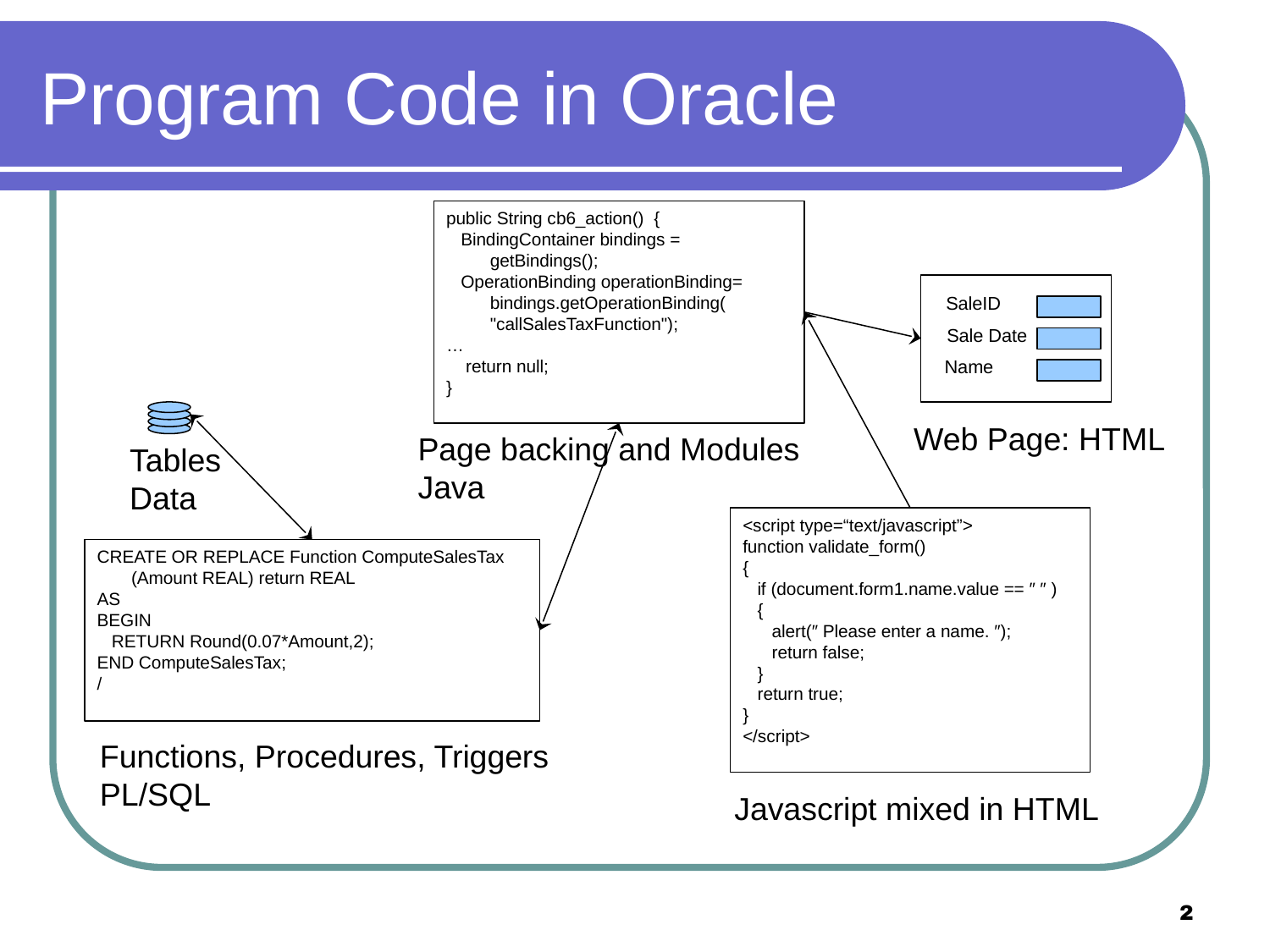

# Program Code in Oracle
public String cb6_action()  {
   BindingContainer bindings =
         getBindings();
   OperationBinding operationBinding=
         bindings.getOperationBinding(
         "callSalesTaxFunction");
…
    return null;
}

SaleID

Sale Date

Name

Web Page: HTML
Page backing and Modules
Java
Tables
Data
<script type=“text/javascript”>
function validate_form()
{
   if (document.form1.name.value == ″ ″ )
   {
      alert(″ Please enter a name. ″);
      return false;
   }
   return true;
}
</script>

CREATE OR REPLACE Function ComputeSalesTax
       (Amount REAL) return REAL
AS
BEGIN
   RETURN Round(0.07*Amount,2);
END ComputeSalesTax;
/

Functions, Procedures, Triggers
PL/SQL
Javascript mixed in HTML
2